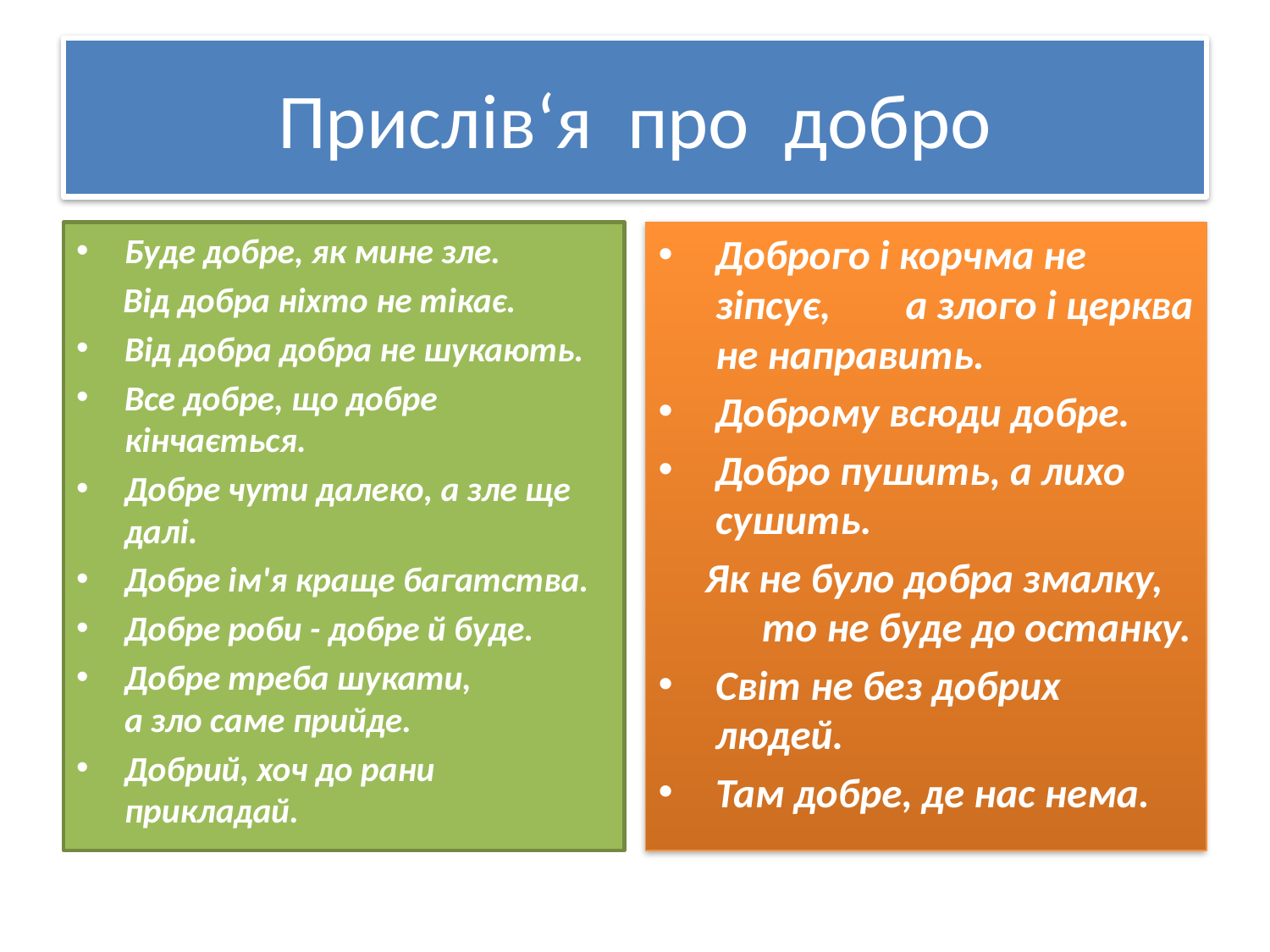

# Прислів‘я  про  добро
Буде добре, як мине зле.
      Від добра ніхто не тікає.
Від добра добра не шукають.
Все добре, що добре кінчається.
Добре чути далеко, а зле ще далі.
Добре ім'я краще багатства.
Добре роби - добре й буде.
Добре треба шукати,                а зло саме прийде.
Добрий, хоч до рани прикладай.
Доброго і корчма не зіпсує,        а злого і церква не направить.
Доброму всюди добре.
Добро пушить, а лихо сушить.
     Як не було добра змалку,         то не буде до останку.
Світ не без добрих людей.
Там добре, де нас нема.